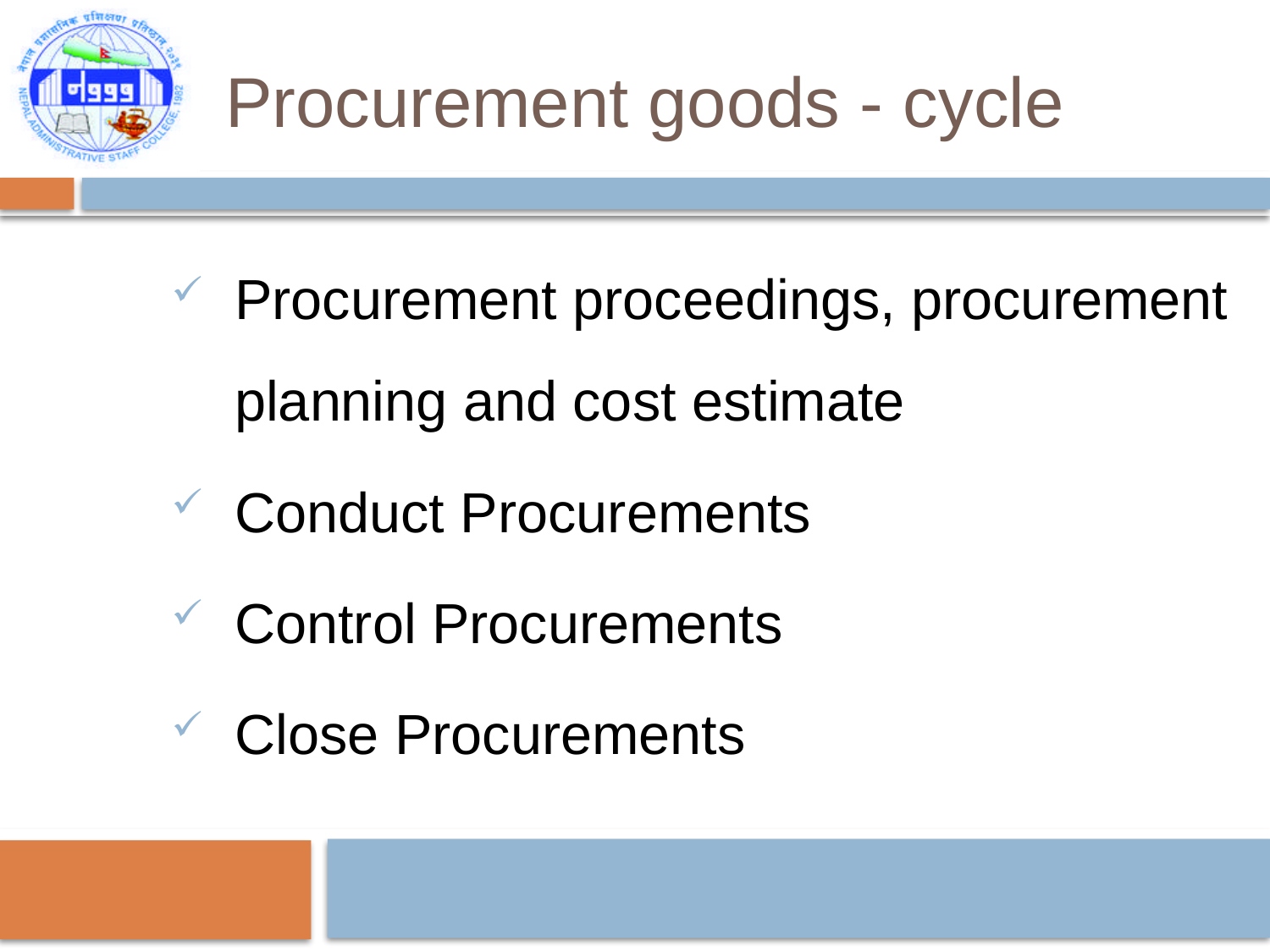

# Procurement goods - cycle
Procurement proceedings, procurement planning and cost estimate
Conduct Procurements
Control Procurements
Close Procurements